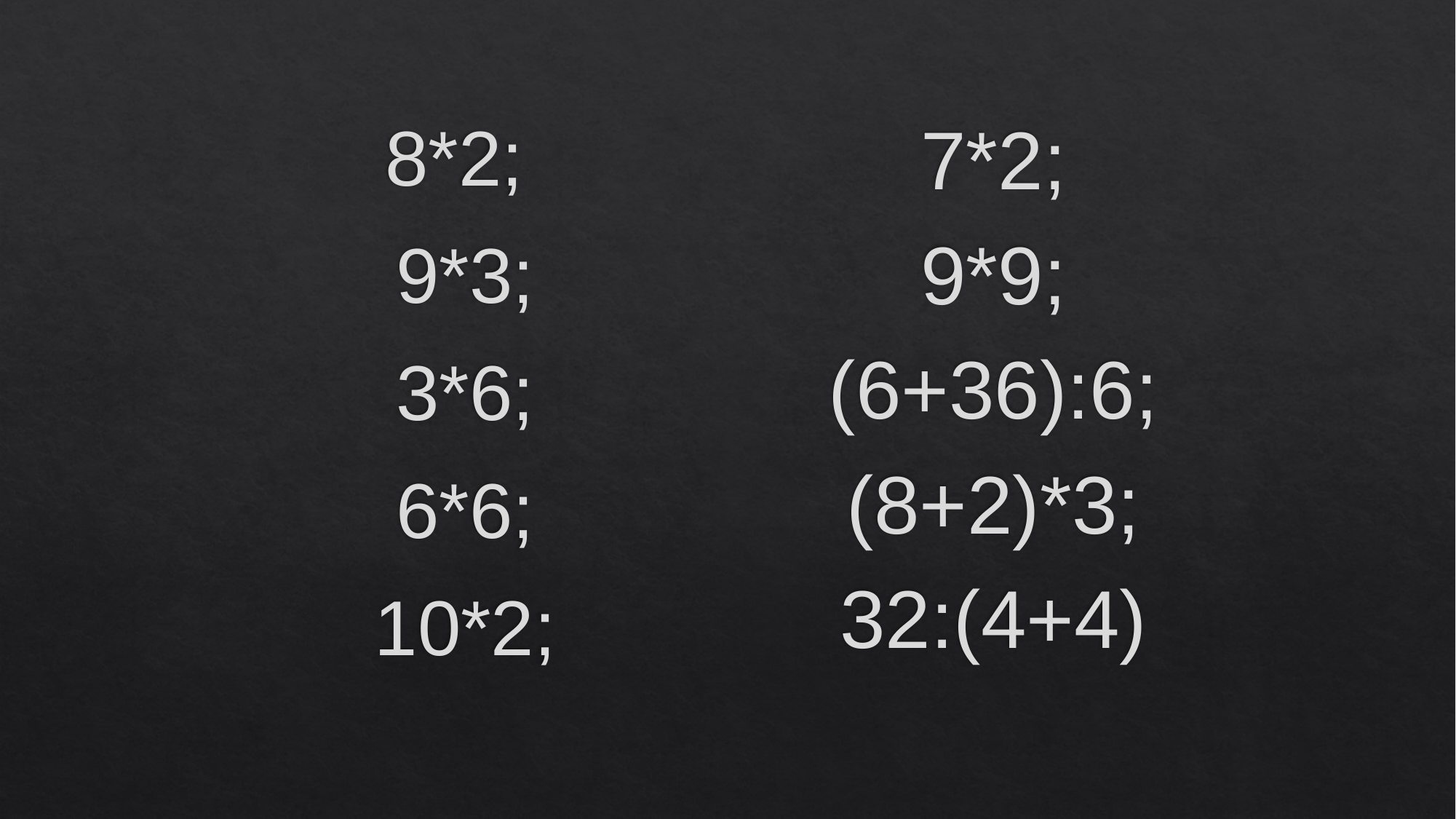

#
8*2;
9*3;
3*6;
6*6;
10*2;
7*2;
9*9;
(6+36):6;
(8+2)*3;
32:(4+4)